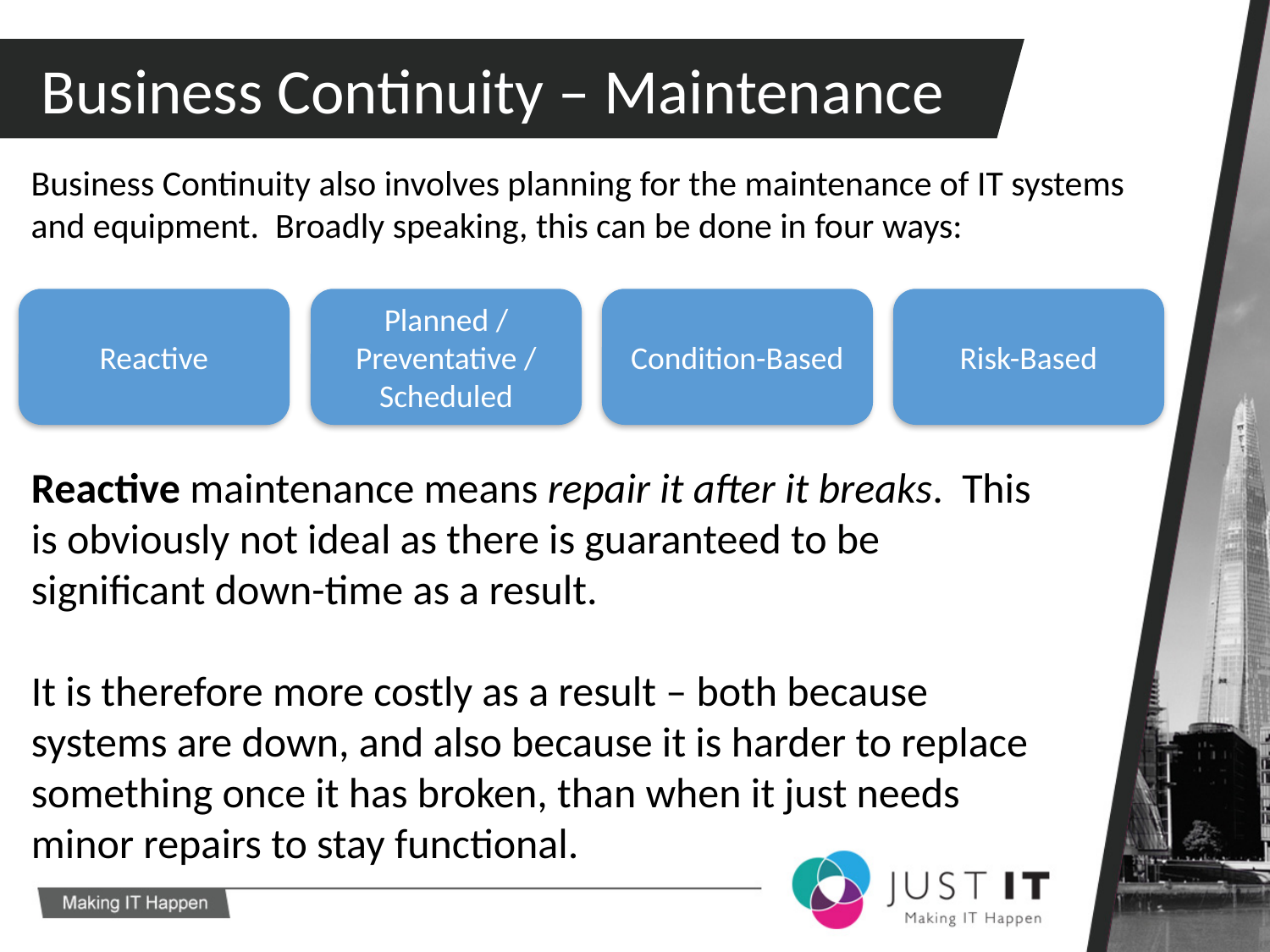

Business Continuity – Maintenance
Business Continuity also involves planning for the maintenance of IT systems and equipment.  Broadly speaking, this can be done in four ways:

Reactive
Planned / Preventative / Scheduled
Condition-Based
Risk-Based
Reactive maintenance means repair it after it breaks.  This is obviously not ideal as there is guaranteed to be significant down-time as a result.

It is therefore more costly as a result – both because systems are down, and also because it is harder to replace something once it has broken, than when it just needs minor repairs to stay functional.